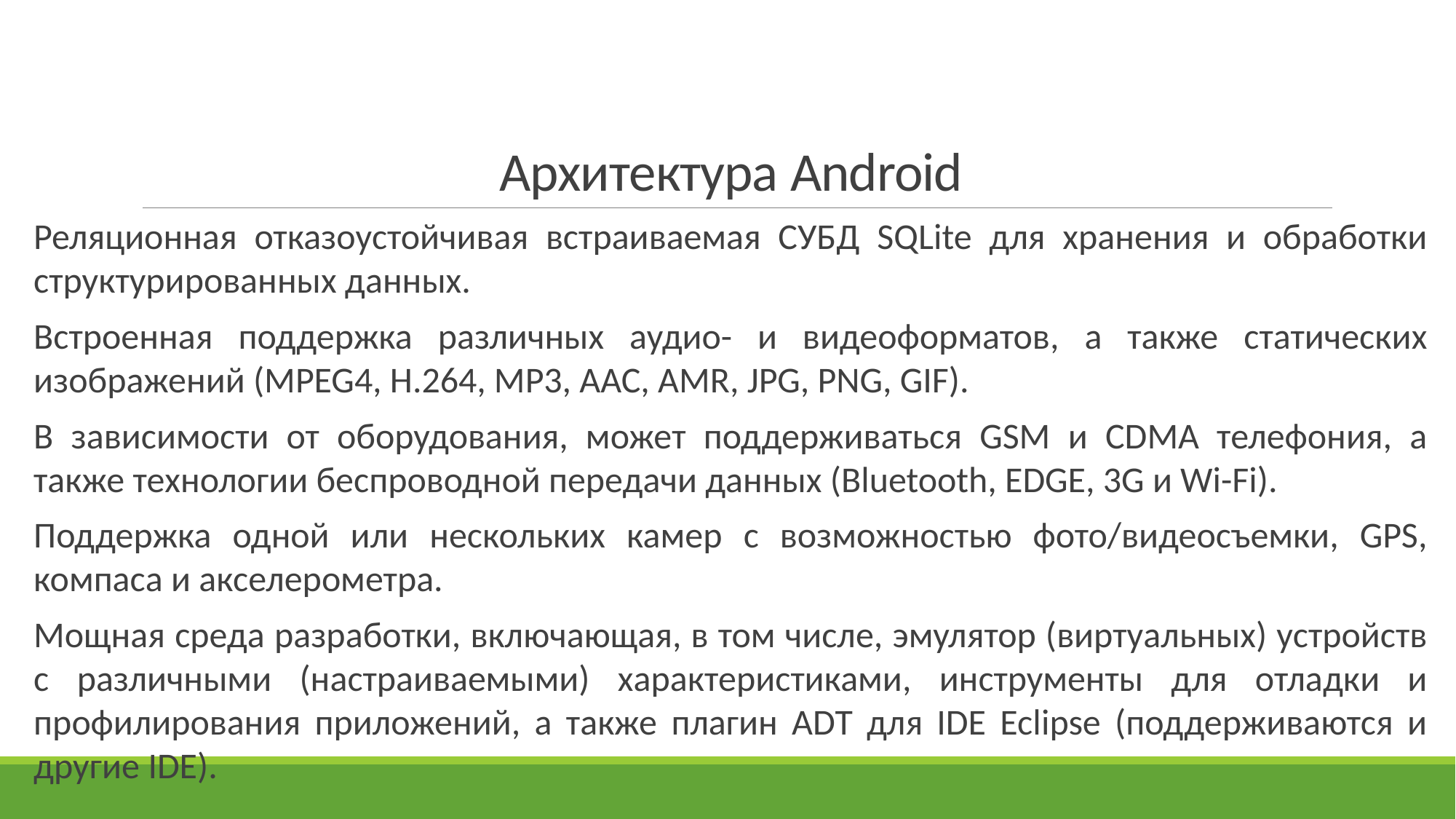

# Архитектура Android
Реляционная отказоустойчивая встраиваемая СУБД SQLite для хранения и обработки структурированных данных.
Встроенная поддержка различных аудио- и видеоформатов, а также статических изображений (MPEG4, H.264, MP3, AAC, AMR, JPG, PNG, GIF).
В зависимости от оборудования, может поддерживаться GSM и CDMA телефония, а также технологии беспроводной передачи данных (Bluetooth, EDGE, 3G и Wi-Fi).
Поддержка одной или нескольких камер с возможностью фото/видеосъемки, GPS, компаса и акселерометра.
Мощная среда разработки, включающая, в том числе, эмулятор (виртуальных) устройств с различными (настраиваемыми) характеристиками, инструменты для отладки и профилирования приложений, а также плагин ADT для IDE Eclipse (поддерживаются и другие IDE).